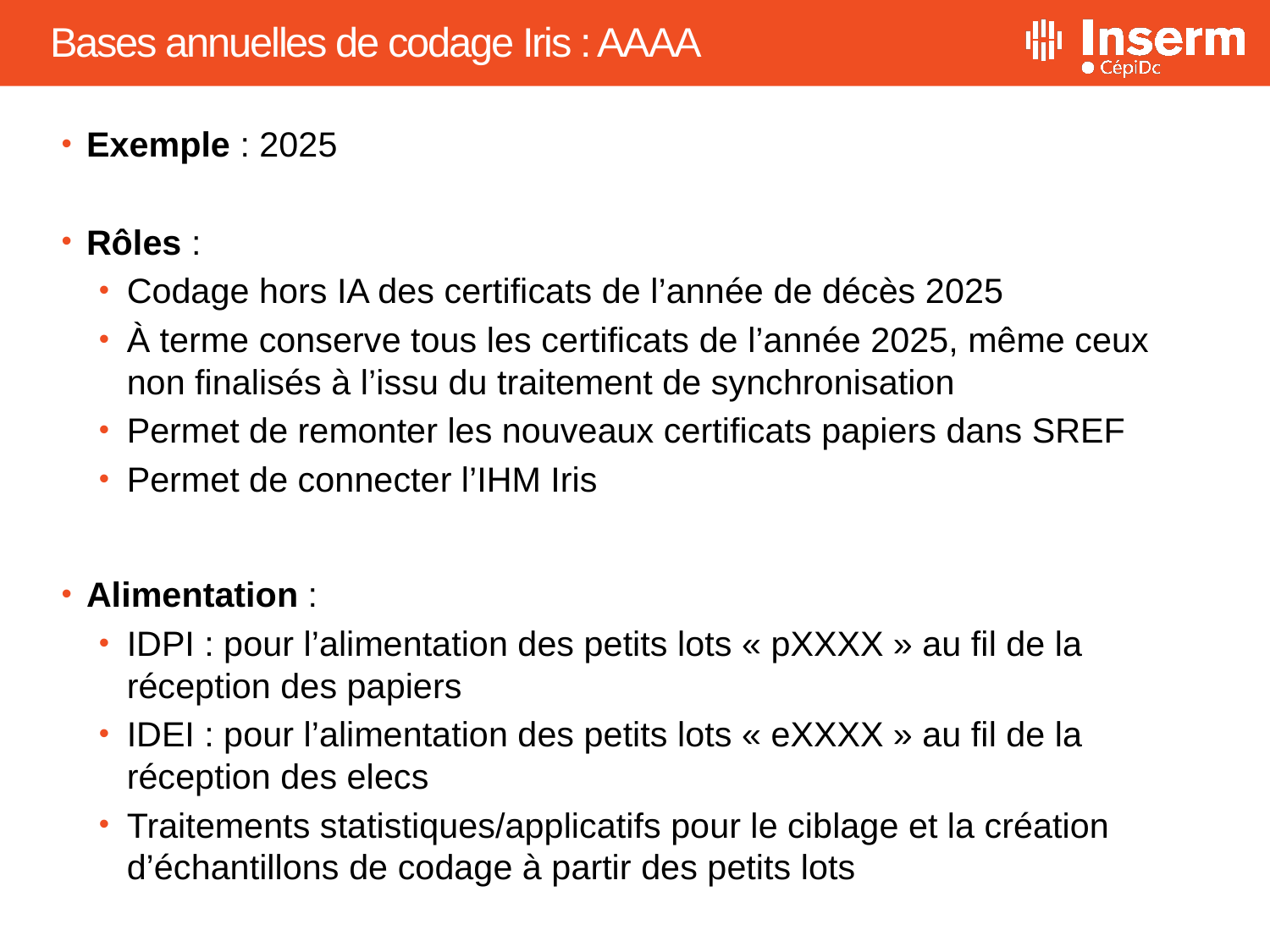

# Bases annuelles de codage Iris : AAAA
Exemple : 2025

Rôles :
Codage hors IA des certificats de l’année de décès 2025
À terme conserve tous les certificats de l’année 2025, même ceux non finalisés à l’issu du traitement de synchronisation
Permet de remonter les nouveaux certificats papiers dans SREF
Permet de connecter l’IHM Iris

Alimentation :
IDPI : pour l’alimentation des petits lots « pXXXX » au fil de la réception des papiers
IDEI : pour l’alimentation des petits lots « eXXXX » au fil de la réception des elecs
Traitements statistiques/applicatifs pour le ciblage et la création d’échantillons de codage à partir des petits lots